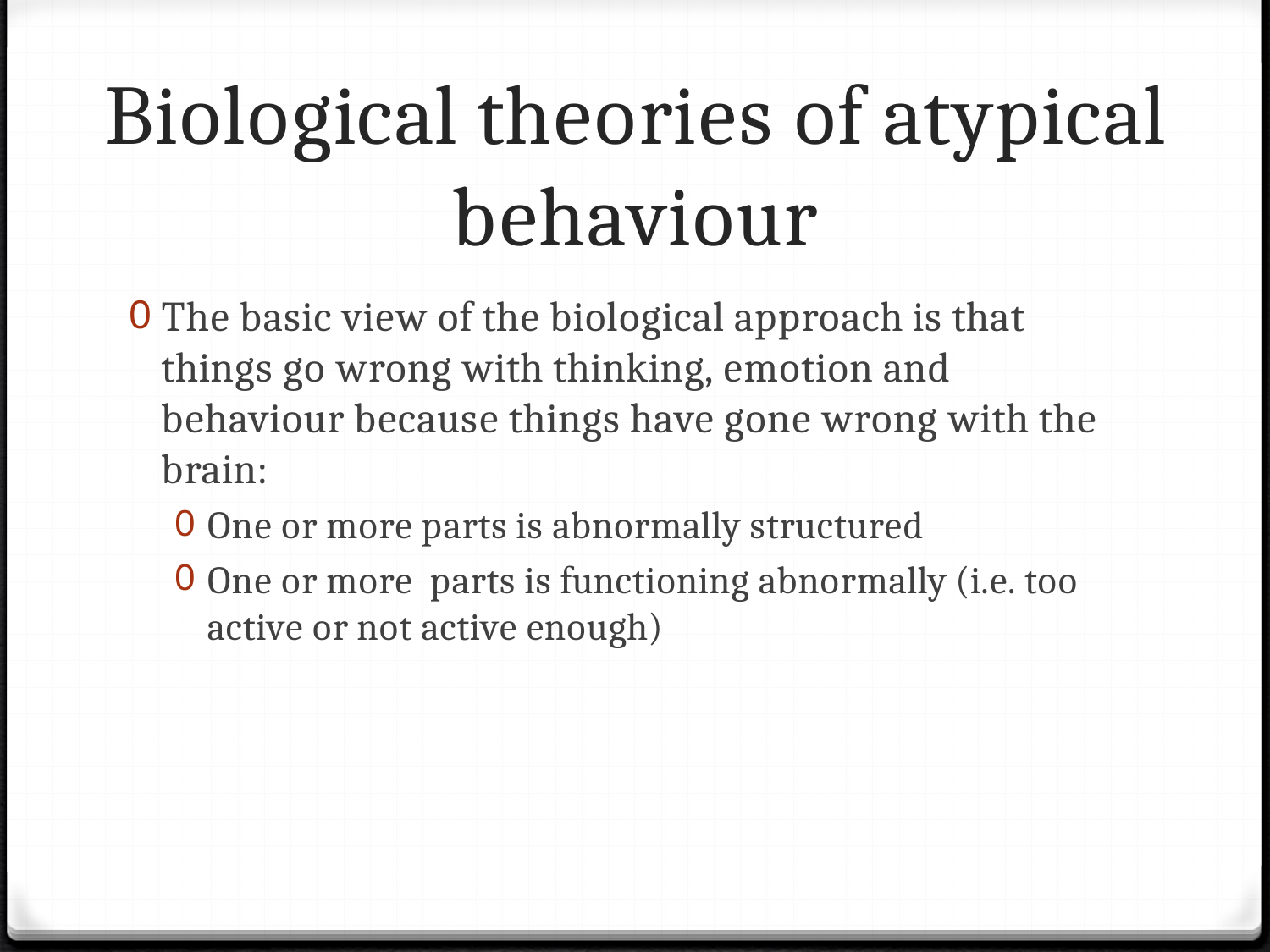

# Biological theories of atypical behaviour
The basic view of the biological approach is that things go wrong with thinking, emotion and behaviour because things have gone wrong with the brain:
One or more parts is abnormally structured
One or more  parts is functioning abnormally (i.e. too active or not active enough)